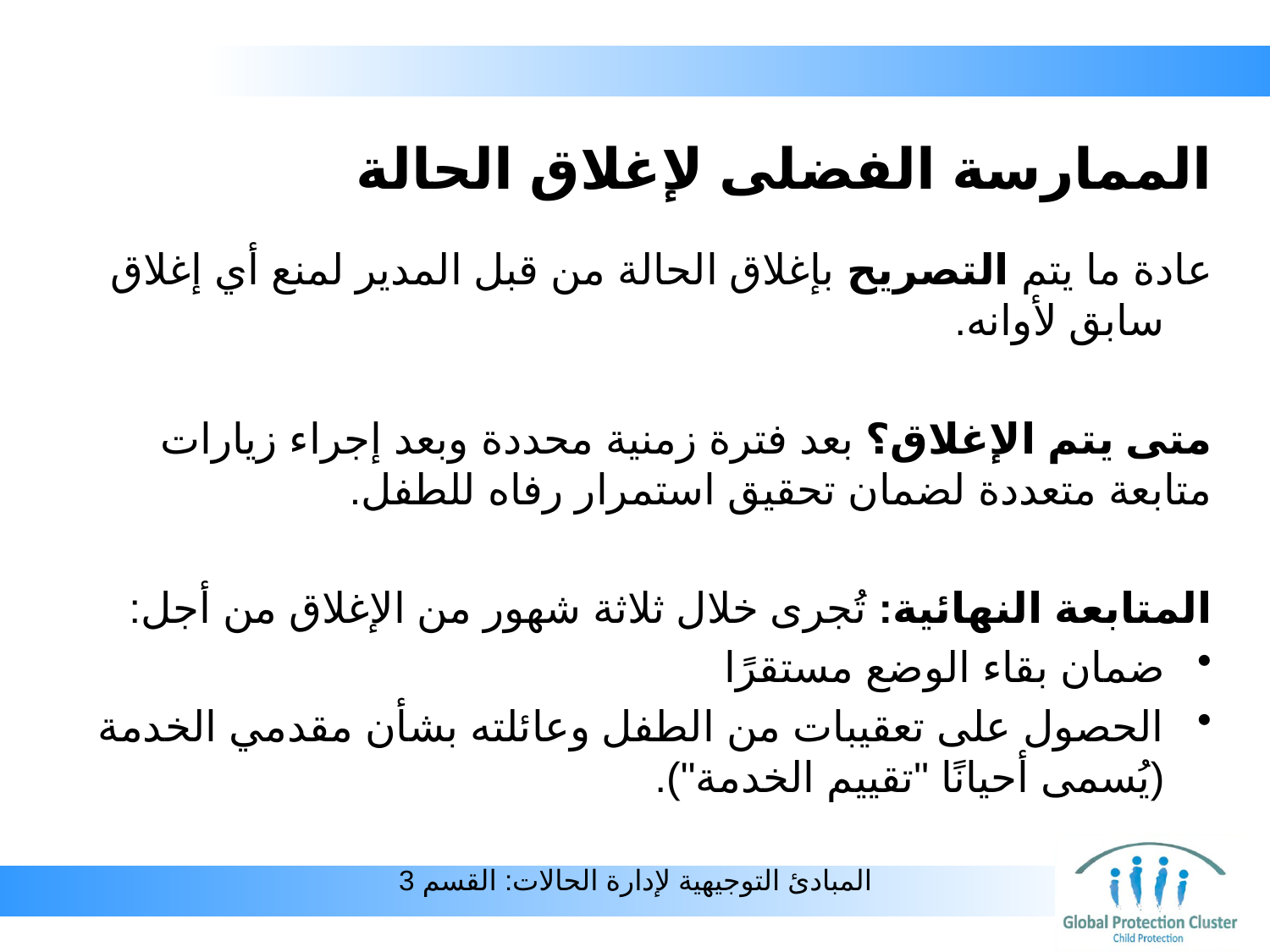

# الممارسة الفضلى لإغلاق الحالة
عادة ما يتم التصريح بإغلاق الحالة من قبل المدير لمنع أي إغلاق سابق لأوانه.

متى يتم الإغلاق؟ بعد فترة زمنية محددة وبعد إجراء زيارات متابعة متعددة لضمان تحقيق استمرار رفاه للطفل.

المتابعة النهائية: تُجرى خلال ثلاثة شهور من الإغلاق من أجل:
ضمان بقاء الوضع مستقرًا
الحصول على تعقيبات من الطفل وعائلته بشأن مقدمي الخدمة
(يُسمى أحيانًا "تقييم الخدمة").

المبادئ التوجيهية لإدارة الحالات: القسم 3